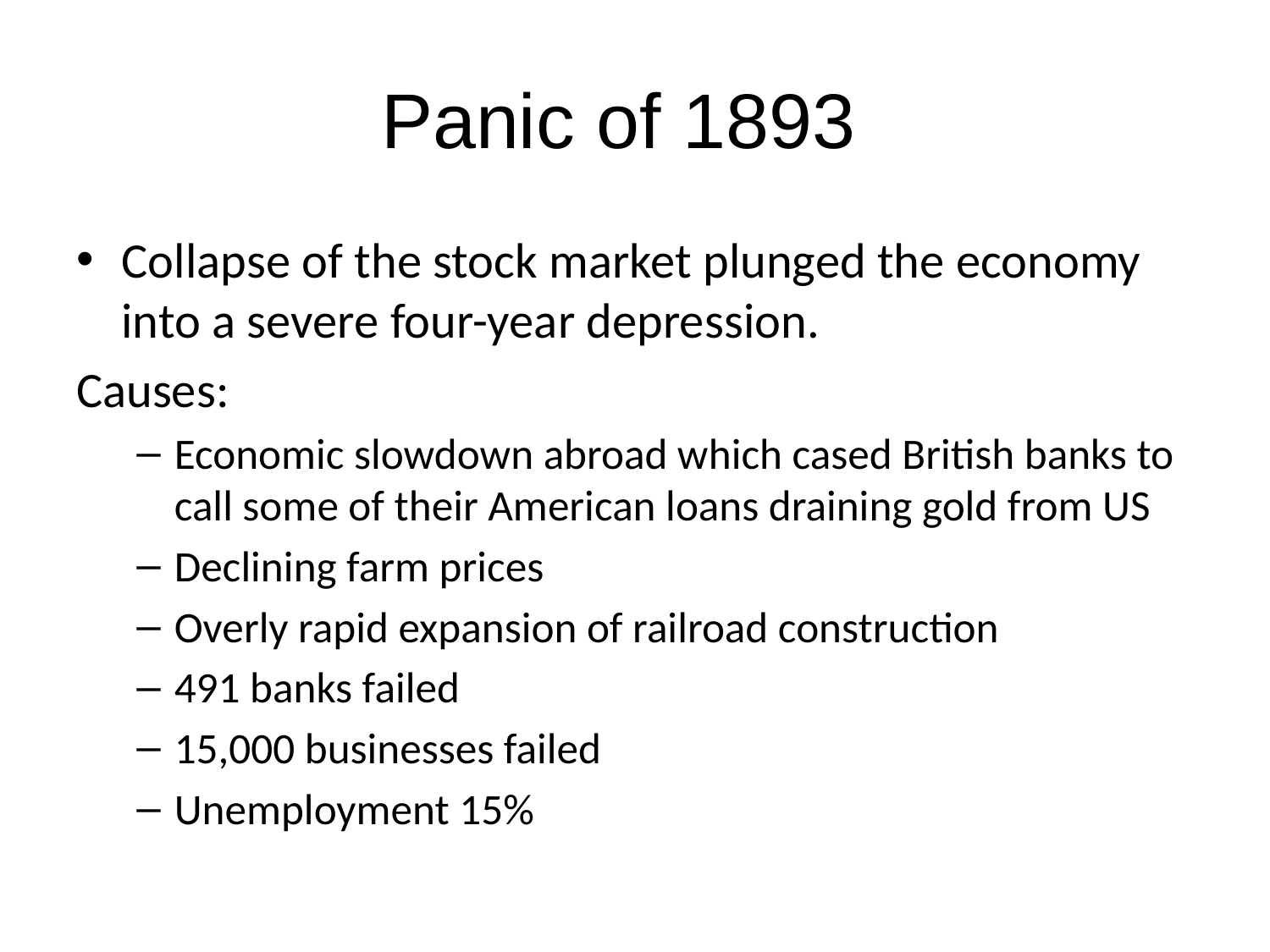

# Panic of 1893
Collapse of the stock market plunged the economy into a severe four-year depression.
Causes:
Economic slowdown abroad which cased British banks to call some of their American loans draining gold from US
Declining farm prices
Overly rapid expansion of railroad construction
491 banks failed
15,000 businesses failed
Unemployment 15%